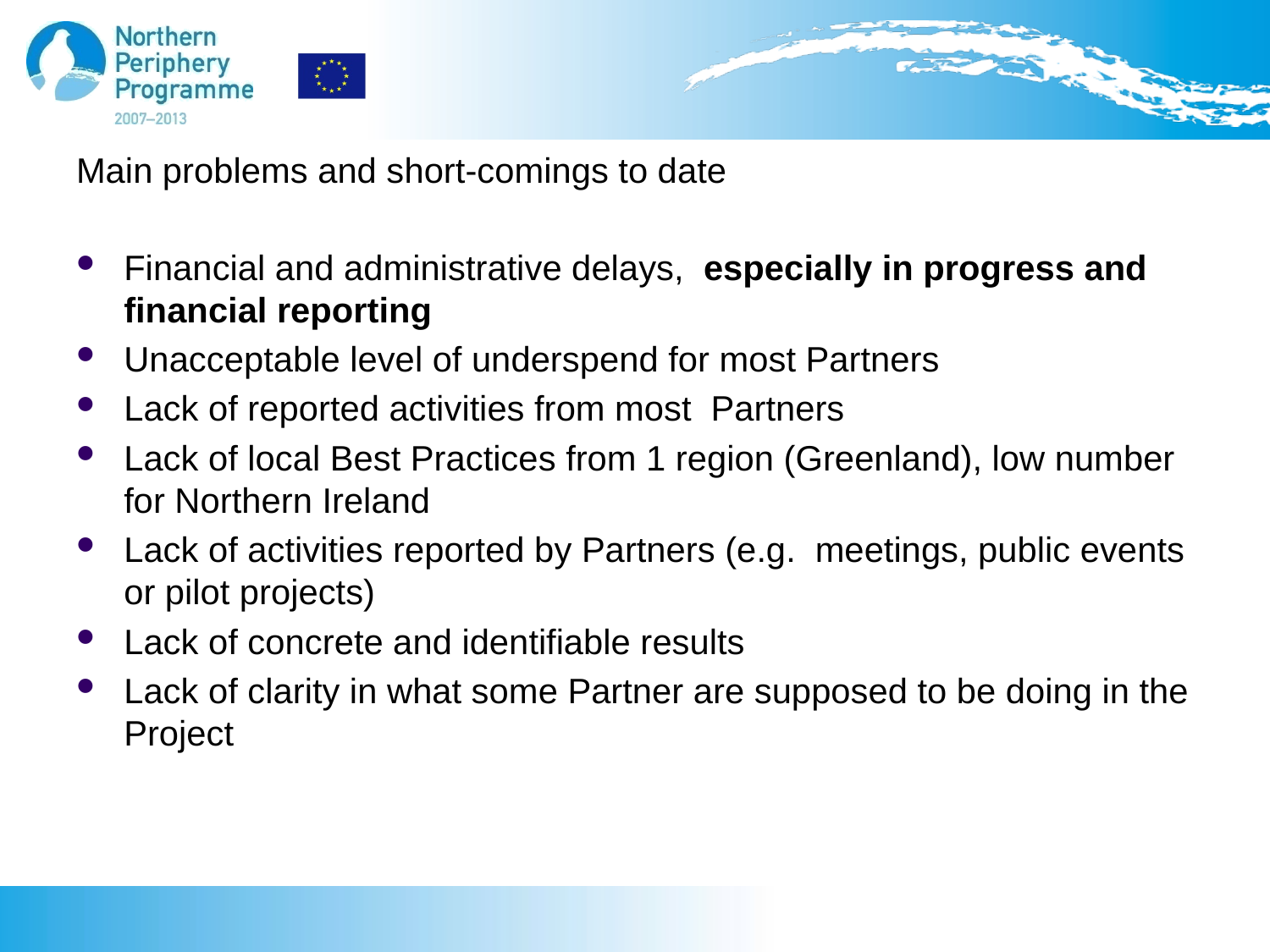

# Main problems and short-comings to date
Financial and administrative delays,  especially in progress and financial reporting
Unacceptable level of underspend for most Partners
Lack of reported activities from most  Partners
Lack of local Best Practices from 1 region (Greenland), low number for Northern Ireland
Lack of activities reported by Partners (e.g.  meetings, public events or pilot projects)
Lack of concrete and identifiable results
Lack of clarity in what some Partner are supposed to be doing in the Project